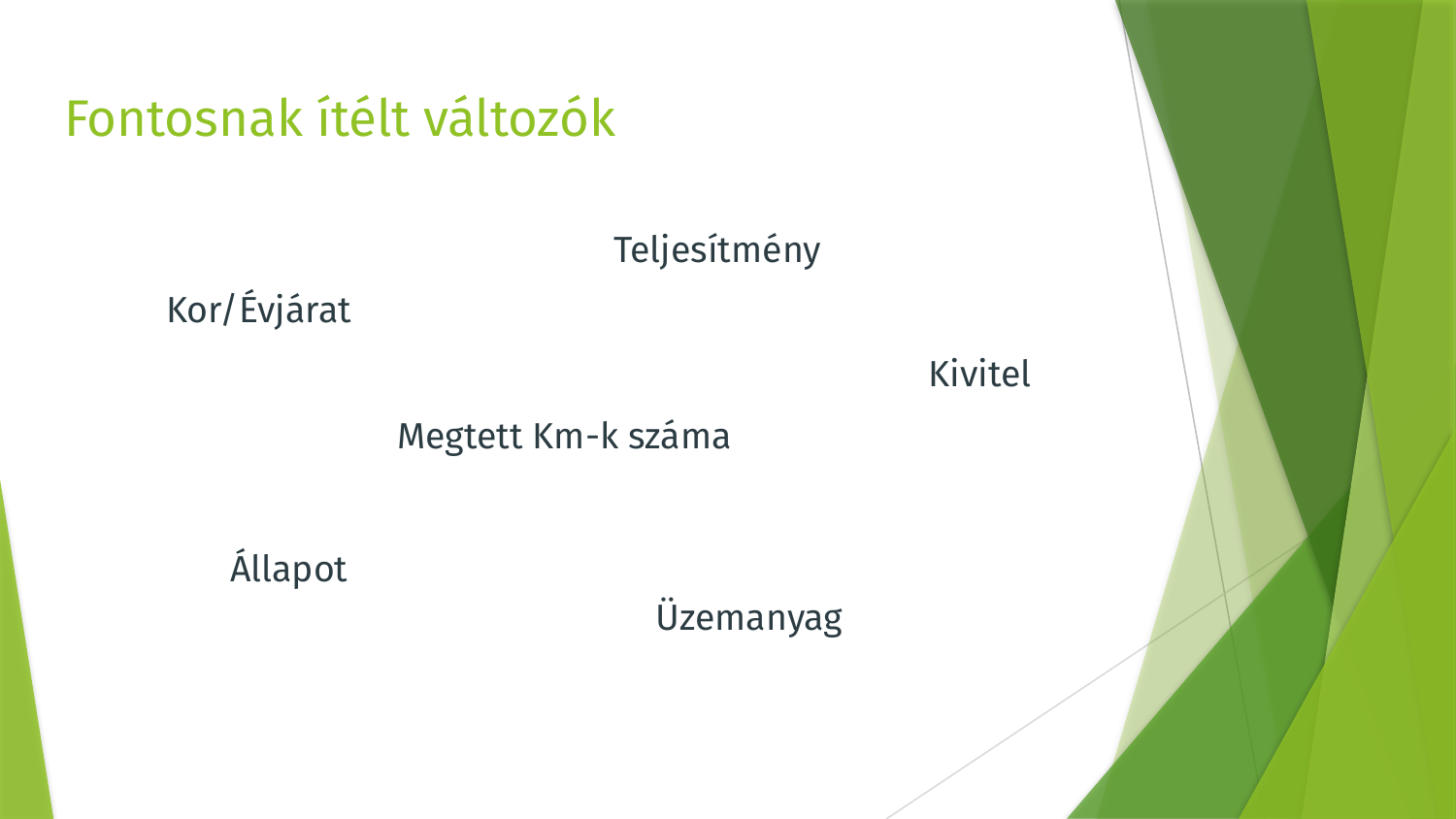

# Fontosnak ítélt változók
Teljesítmény
Kor/Évjárat
Kivitel
Megtett Km-k száma
Állapot
Üzemanyag